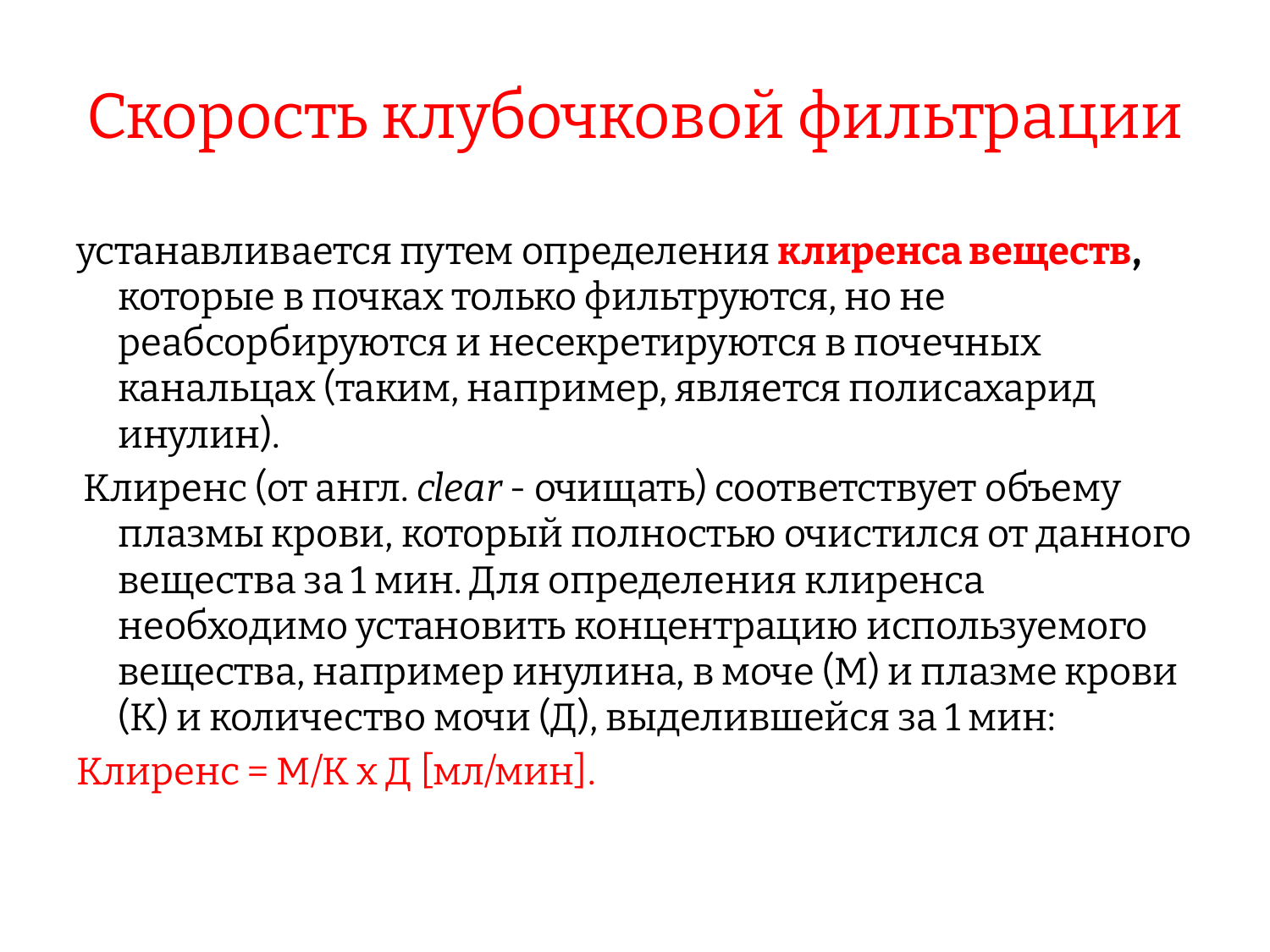

# Скорость клубочковой фильтрации
устанавливается путем определения клиренса веществ, которые в почках только фильтруются, но не реабсорбируются и несекретируются в почечных канальцах (таким, например, является полисахарид инулин).
 Клиренс (от англ. clear - очищать) соответствует объему плазмы крови, который полностью очистился от данного вещества за 1 мин. Для определения клиренса необходимо установить концентрацию используемого вещества, например инулина, в моче (М) и плазме крови (К) и количество мочи (Д), выделившейся за 1 мин:
Клиренс = М/К х Д [мл/мин].